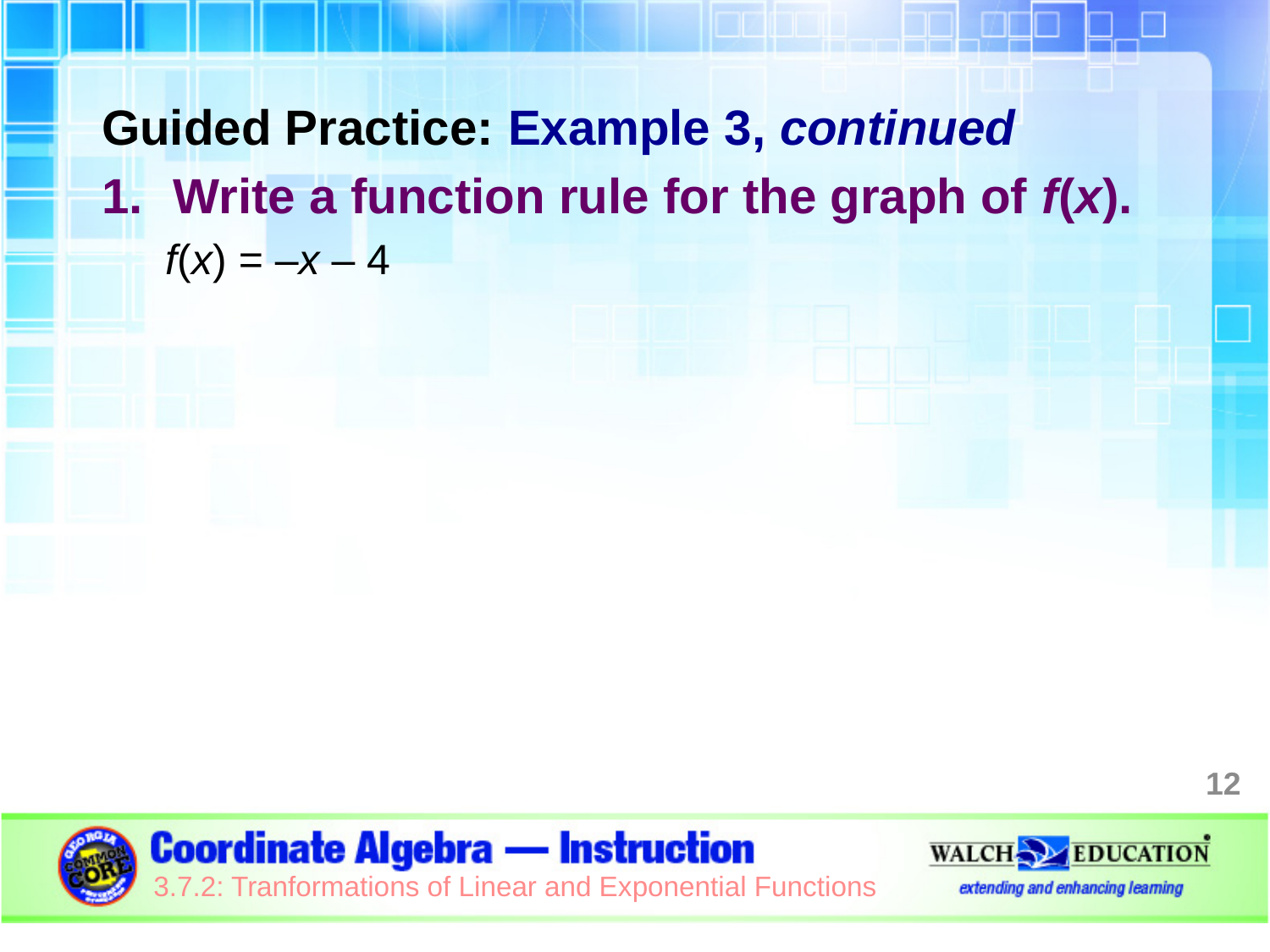

Guided Practice: Example 3, continued
Write a function rule for the graph of f(x).
f(x) = –x – 4

12
3.7.2: Tranformations of Linear and Exponential Functions